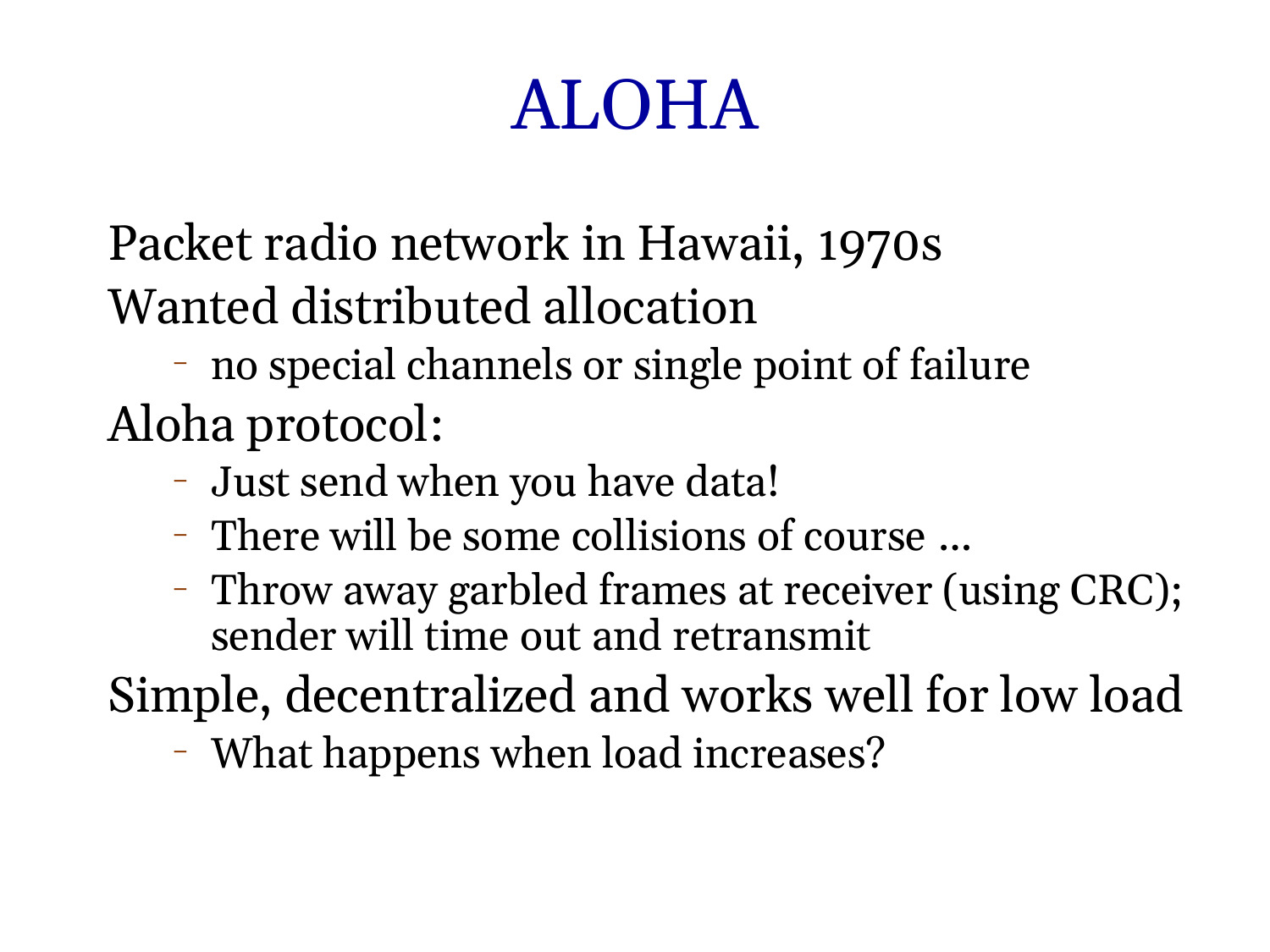

# ALOHA
Packet radio network in Hawaii, 1970s
Wanted distributed allocation
no special channels or single point of failure
Aloha protocol:
Just send when you have data!
There will be some collisions of course …
Throw away garbled frames at receiver (using CRC); sender will time out and retransmit
Simple, decentralized and works well for low load
What happens when load increases?